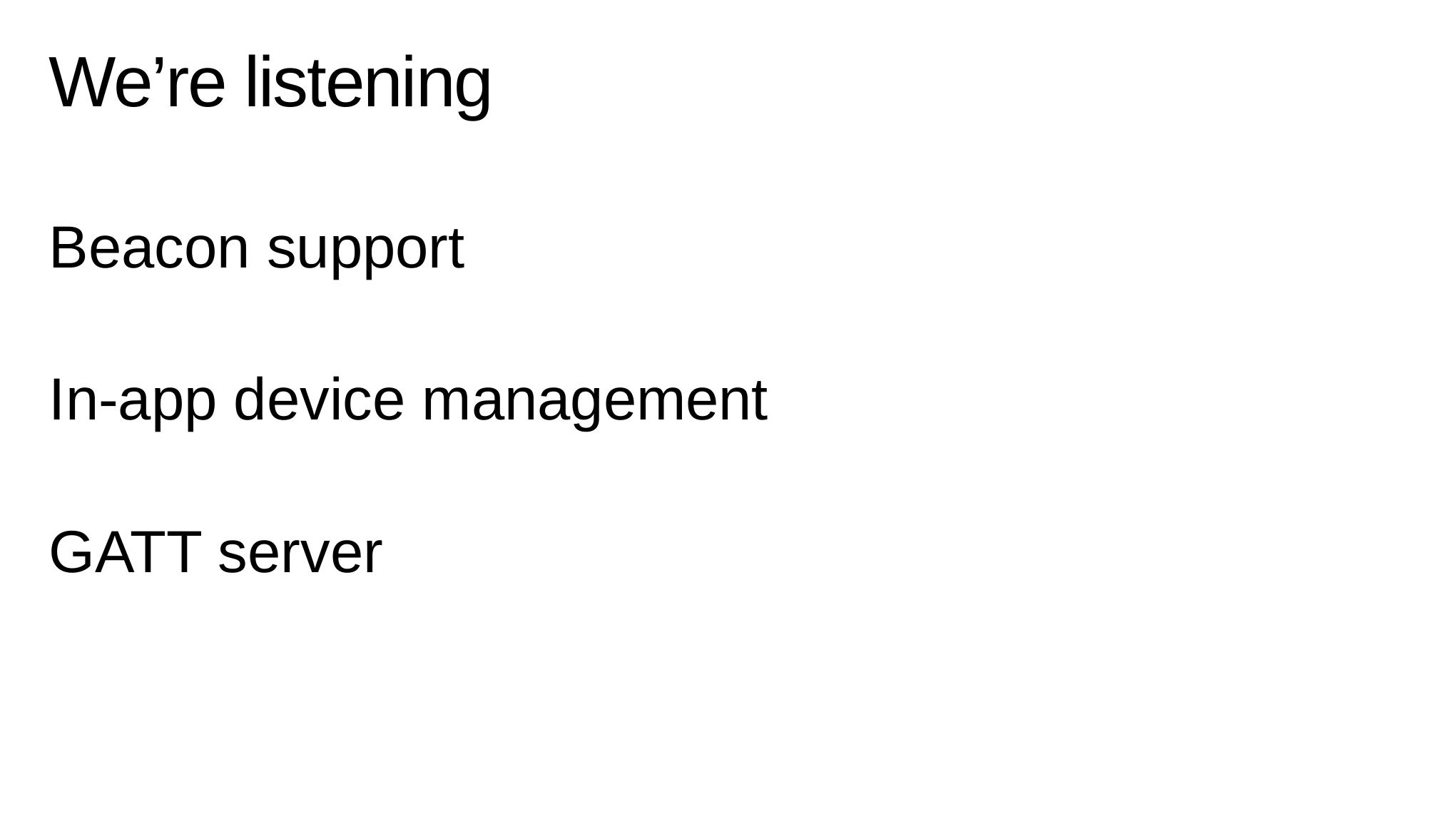

# We’re listening
Beacon support

In-app device management

GATT server